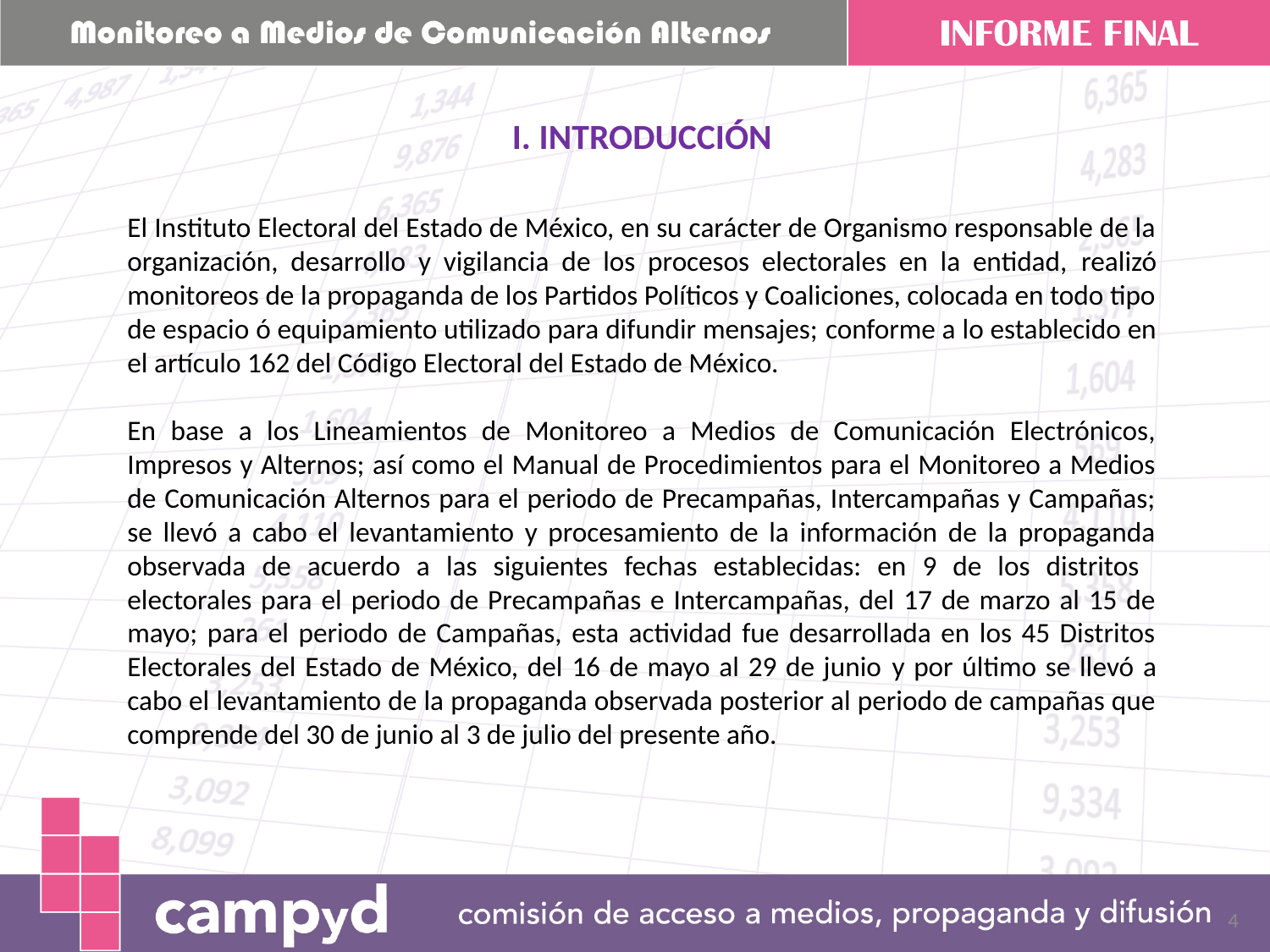

I. INTRODUCCIÓN

El Instituto Electoral del Estado de México, en su carácter de Organismo responsable de la organización, desarrollo y vigilancia de los procesos electorales en la entidad, realizó monitoreos de la propaganda de los Partidos Políticos y Coaliciones, colocada en todo tipo de espacio ó equipamiento utilizado para difundir mensajes; conforme a lo establecido en el artículo 162 del Código Electoral del Estado de México.

En base a los Lineamientos de Monitoreo a Medios de Comunicación Electrónicos, Impresos y Alternos; así como el Manual de Procedimientos para el Monitoreo a Medios de Comunicación Alternos para el periodo de Precampañas, Intercampañas y Campañas; se llevó a cabo el levantamiento y procesamiento de la información de la propaganda observada de acuerdo a las siguientes fechas establecidas: en 9 de los distritos  electorales para el periodo de Precampañas e Intercampañas, del 17 de marzo al 15 de mayo; para el periodo de Campañas, esta actividad fue desarrollada en los 45 Distritos Electorales del Estado de México, del 16 de mayo al 29 de junio y por último se llevó a cabo el levantamiento de la propaganda observada posterior al periodo de campañas que comprende del 30 de junio al 3 de julio del presente año.

4